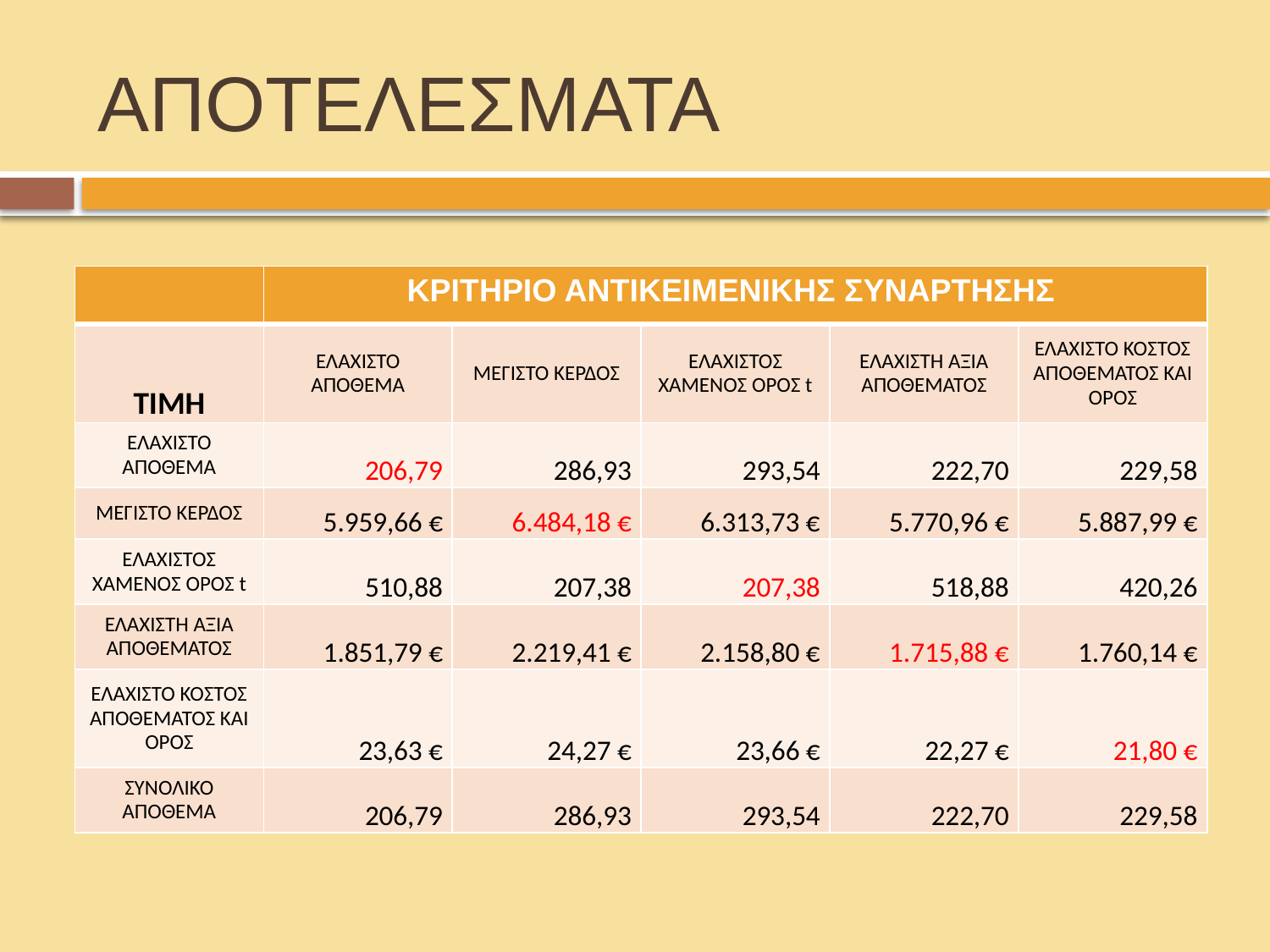

# ΑΠΟΤΕΛΕΣΜΑΤΑ
|  | ΚΡΙΤΗΡΙΟ ΑΝΤΙΚΕΙΜΕΝΙΚΗΣ ΣΥΝΑΡΤΗΣΗΣ |  |  |  |  |
| --- | --- | --- | --- | --- | --- |
| ΤΙΜΗ | ΕΛΑΧΙΣΤΟ ΑΠΟΘΕΜΑ | ΜΕΓΙΣΤΟ ΚΕΡΔΟΣ | ΕΛΑΧΙΣΤΟΣ ΧΑΜΕΝΟΣ ΟΡΟΣ t | ΕΛΑΧΙΣΤΗ ΑΞΙΑ ΑΠΟΘΕΜΑΤΟΣ | ΕΛΑΧΙΣΤΟ ΚΟΣΤΟΣ ΑΠΟΘΕΜΑΤΟΣ ΚΑΙ ΟΡΟΣ |
| ΕΛΑΧΙΣΤΟ ΑΠΟΘΕΜΑ | 206,79 | 286,93 | 293,54 | 222,70 | 229,58 |
| ΜΕΓΙΣΤΟ ΚΕΡΔΟΣ | 5.959,66 € | 6.484,18 € | 6.313,73 € | 5.770,96 € | 5.887,99 € |
| ΕΛΑΧΙΣΤΟΣ ΧΑΜΕΝΟΣ ΟΡΟΣ t | 510,88 | 207,38 | 207,38 | 518,88 | 420,26 |
| ΕΛΑΧΙΣΤΗ ΑΞΙΑ ΑΠΟΘΕΜΑΤΟΣ | 1.851,79 € | 2.219,41 € | 2.158,80 € | 1.715,88 € | 1.760,14 € |
| ΕΛΑΧΙΣΤΟ ΚΟΣΤΟΣ ΑΠΟΘΕΜΑΤΟΣ ΚΑΙ ΟΡΟΣ | 23,63 € | 24,27 € | 23,66 € | 22,27 € | 21,80 € |
| ΣΥΝΟΛΙΚΟ ΑΠΟΘΕΜΑ | 206,79 | 286,93 | 293,54 | 222,70 | 229,58 |